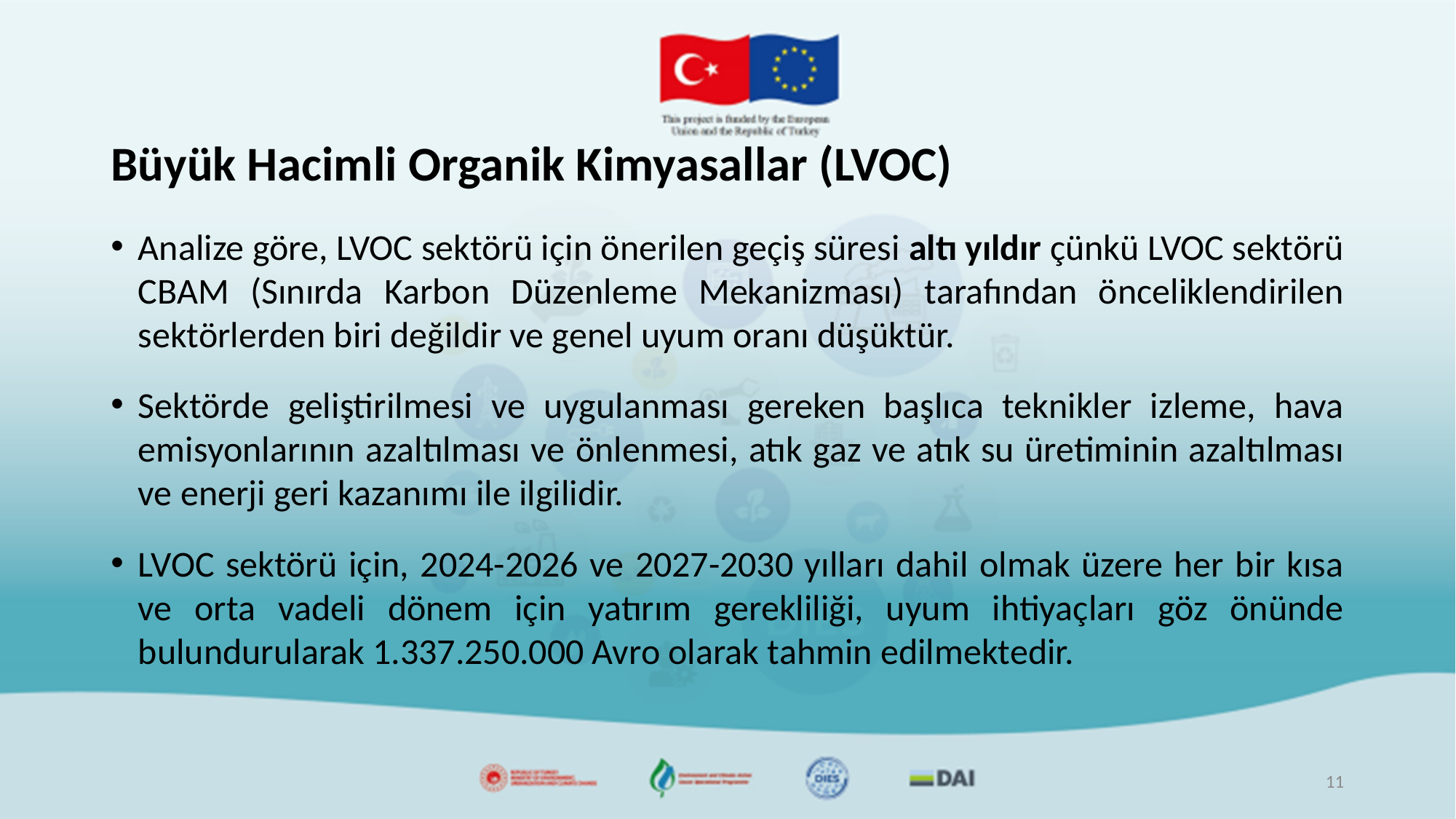

# Büyük Hacimli Organik Kimyasallar (LVOC)
Analize göre, LVOC sektörü için önerilen geçiş süresi altı yıldır çünkü LVOC sektörü CBAM (Sınırda Karbon Düzenleme Mekanizması) tarafından önceliklendirilen sektörlerden biri değildir ve genel uyum oranı düşüktür.
Sektörde geliştirilmesi ve uygulanması gereken başlıca teknikler izleme, hava emisyonlarının azaltılması ve önlenmesi, atık gaz ve atık su üretiminin azaltılması ve enerji geri kazanımı ile ilgilidir.
LVOC sektörü için, 2024-2026 ve 2027-2030 yılları dahil olmak üzere her bir kısa ve orta vadeli dönem için yatırım gerekliliği, uyum ihtiyaçları göz önünde bulundurularak 1.337.250.000 Avro olarak tahmin edilmektedir.
11